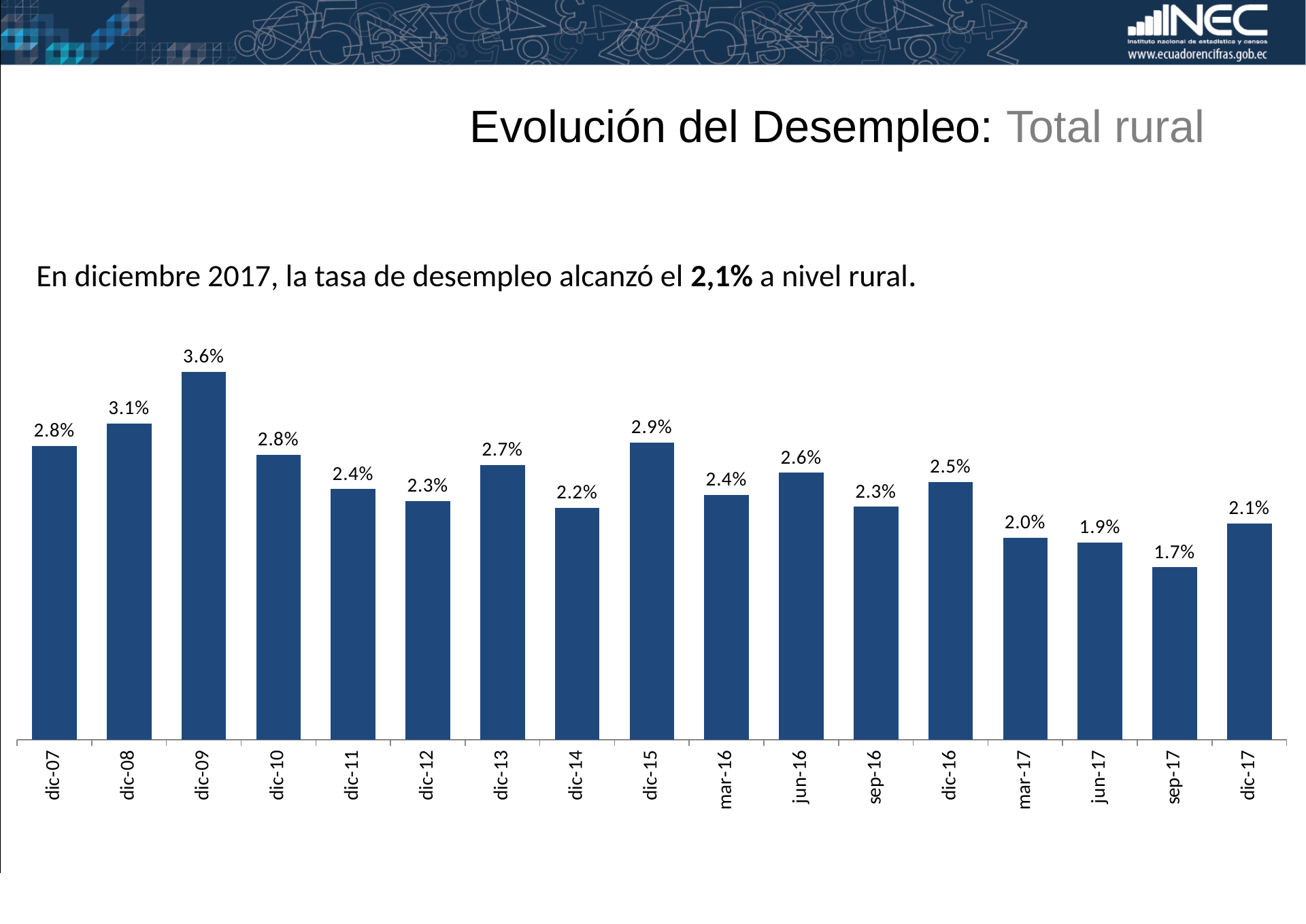

Evolución del Desempleo: Total rural
En diciembre 2017, la tasa de desempleo alcanzó el 2,1% a nivel rural.

### Chart

| Category | Tasa de Desempleo |
|---|---|
| dic-07 | 0.028475505372940108 |
| dic-08 | 0.03064778126690957 |
| dic-09 | 0.035662426060431525 |
| dic-10 | 0.027600941971945594 |
| dic-11 | 0.024296225880588763 |
| dic-12 | 0.023142094300736663 |
| dic-13 | 0.026630152156263666 |
| dic-14 | 0.02248439783827582 |
| dic-15 | 0.028799047453728695 |
| mar-16 | 0.023721129242042064 |
| jun-16 | 0.025873754756263138 |
| sep-16 | 0.022574841340030193 |
| dic-16 | 0.02497492766180589 |
| mar-17 | 0.019556389450183426 |
| jun-17 | 0.0190987433688775 |
| sep-17 | 0.01670528070922625 |
| dic-17 | 0.020959023130968524 |